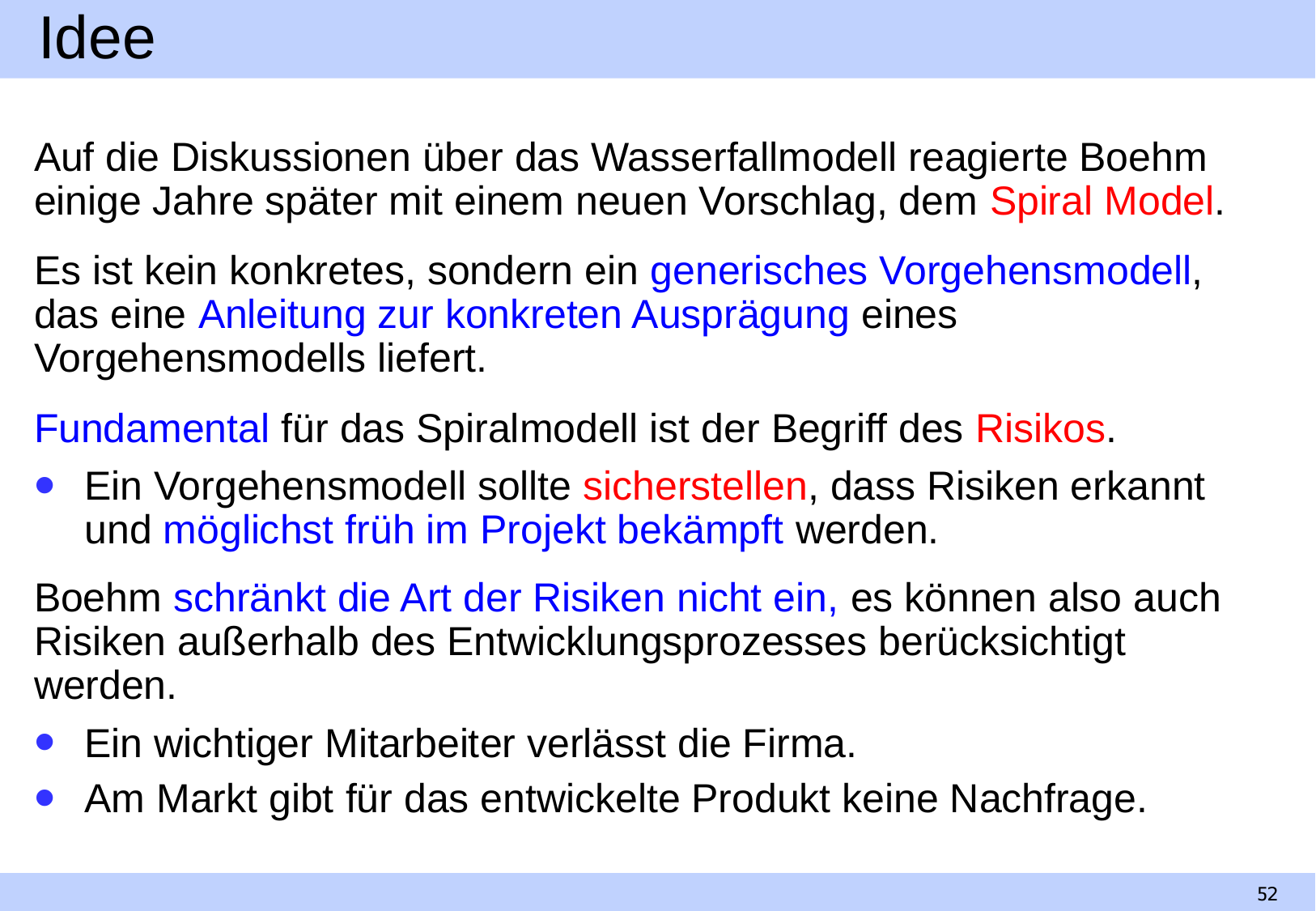

# Idee
Auf die Diskussionen über das Wasserfallmodell reagierte Boehm einige Jahre später mit einem neuen Vorschlag, dem Spiral Model.
Es ist kein konkretes, sondern ein generisches Vorgehensmodell, das eine Anleitung zur konkreten Ausprägung eines Vorgehensmodells liefert.
Fundamental für das Spiralmodell ist der Begriff des Risikos.
Ein Vorgehensmodell sollte sicherstellen, dass Risiken erkannt und möglichst früh im Projekt bekämpft werden.
Boehm schränkt die Art der Risiken nicht ein, es können also auch Risiken außerhalb des Entwicklungsprozesses berücksichtigt werden.
Ein wichtiger Mitarbeiter verlässt die Firma.
Am Markt gibt für das entwickelte Produkt keine Nachfrage.
52